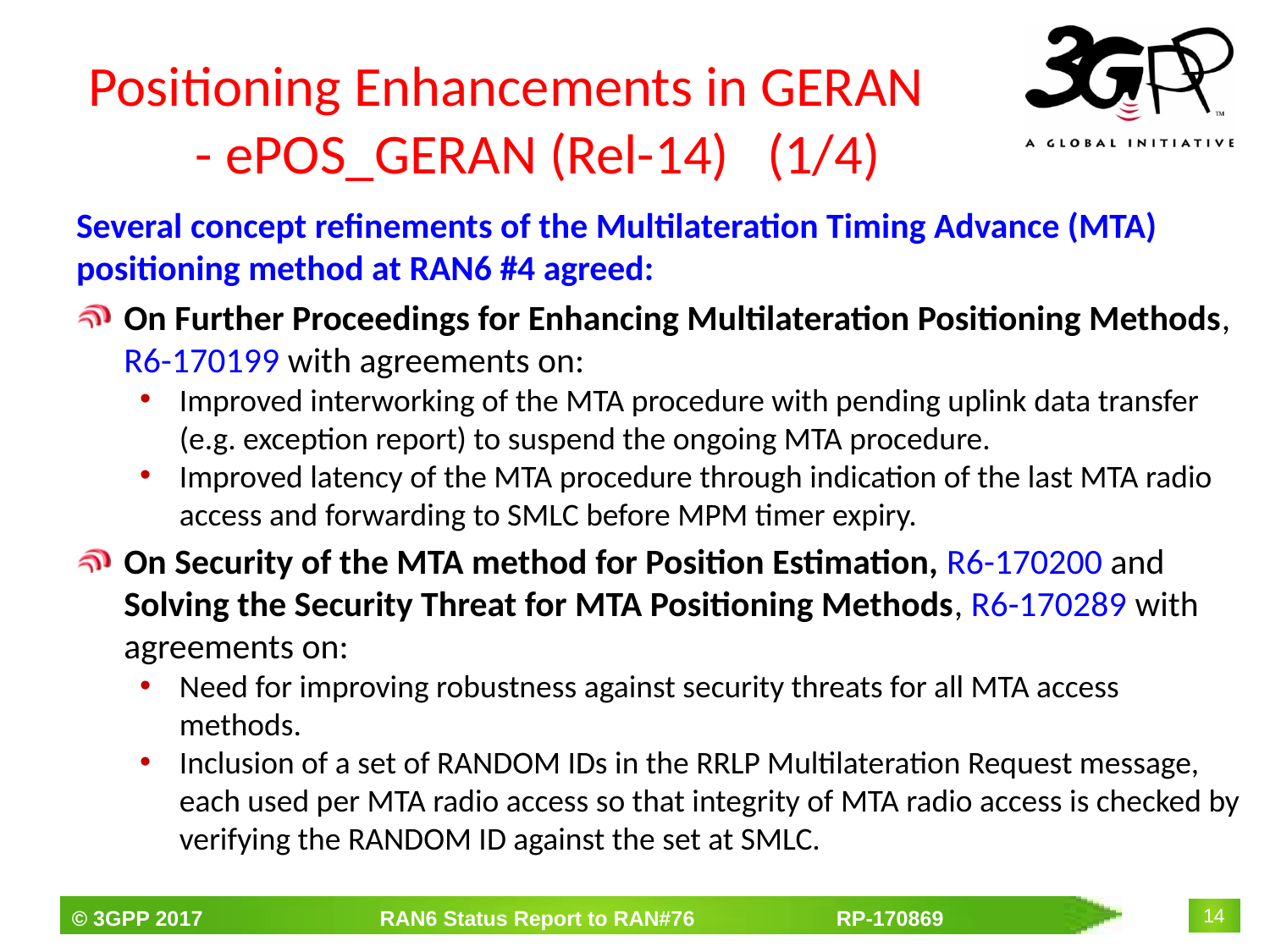

# Positioning Enhancements in GERAN      - ePOS_GERAN (Rel-14)   (1/4)
Several concept refinements of the Multilateration Timing Advance (MTA) positioning method at RAN6 #4 agreed:
On Further Proceedings for Enhancing Multilateration Positioning Methods, R6-170199 with agreements on:
Improved interworking of the MTA procedure with pending uplink data transfer (e.g. exception report) to suspend the ongoing MTA procedure.
Improved latency of the MTA procedure through indication of the last MTA radio access and forwarding to SMLC before MPM timer expiry.
On Security of the MTA method for Position Estimation, R6-170200 and     Solving the Security Threat for MTA Positioning Methods, R6-170289 with agreements on:
Need for improving robustness against security threats for all MTA access methods.
Inclusion of a set of RANDOM IDs in the RRLP Multilateration Request message, each used per MTA radio access so that integrity of MTA radio access is checked by verifying the RANDOM ID against the set at SMLC.